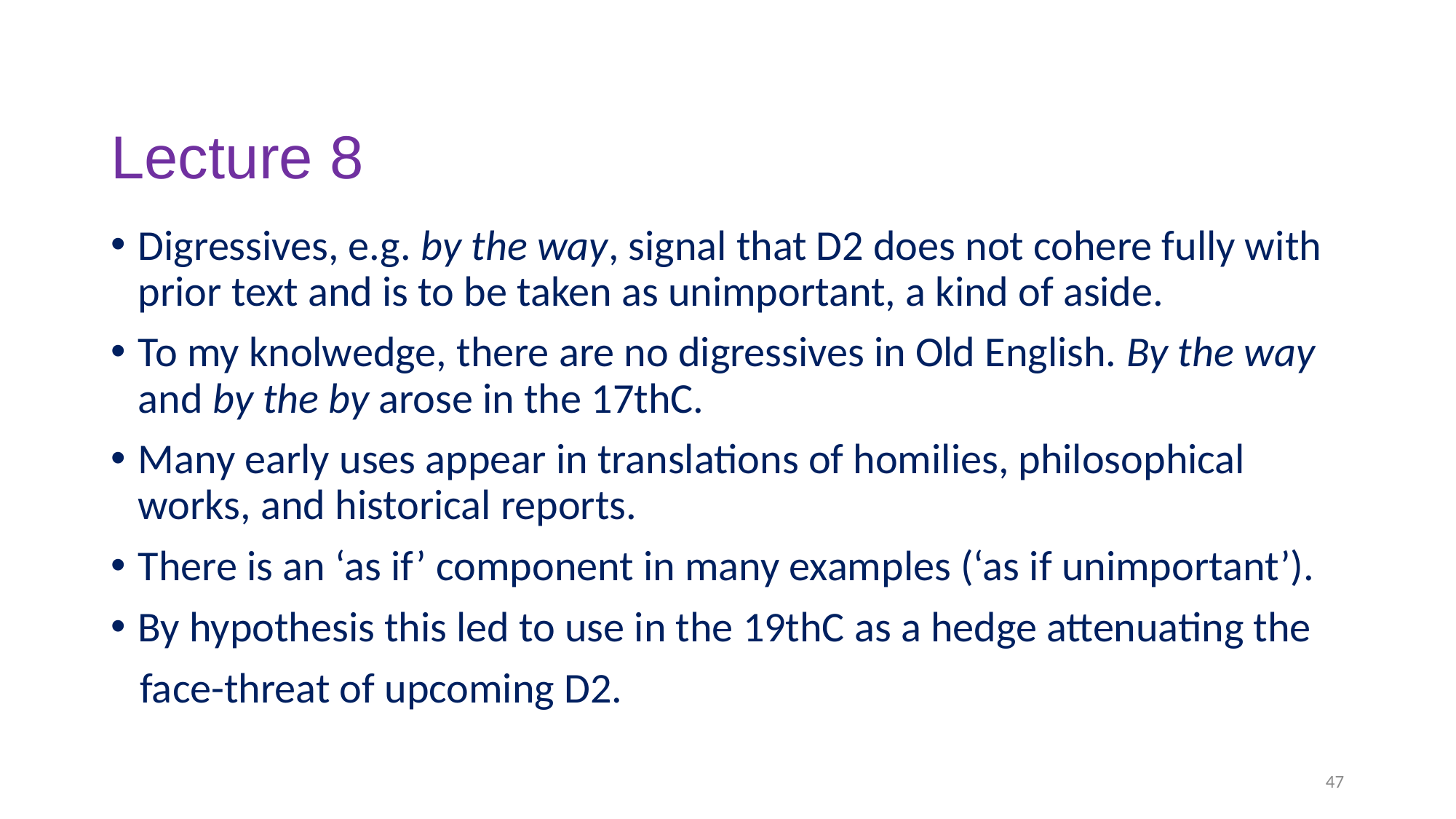

# Lecture 8
Digressives, e.g. by the way, signal that D2 does not cohere fully with prior text and is to be taken as unimportant, a kind of aside.
To my knolwedge, there are no digressives in Old English. By the way and by the by arose in the 17thC.
Many early uses appear in translations of homilies, philosophical works, and historical reports.
There is an ‘as if’ component in many examples (‘as if unimportant’).
By hypothesis this led to use in the 19thC as a hedge attenuating the
   face-threat of upcoming D2.

47